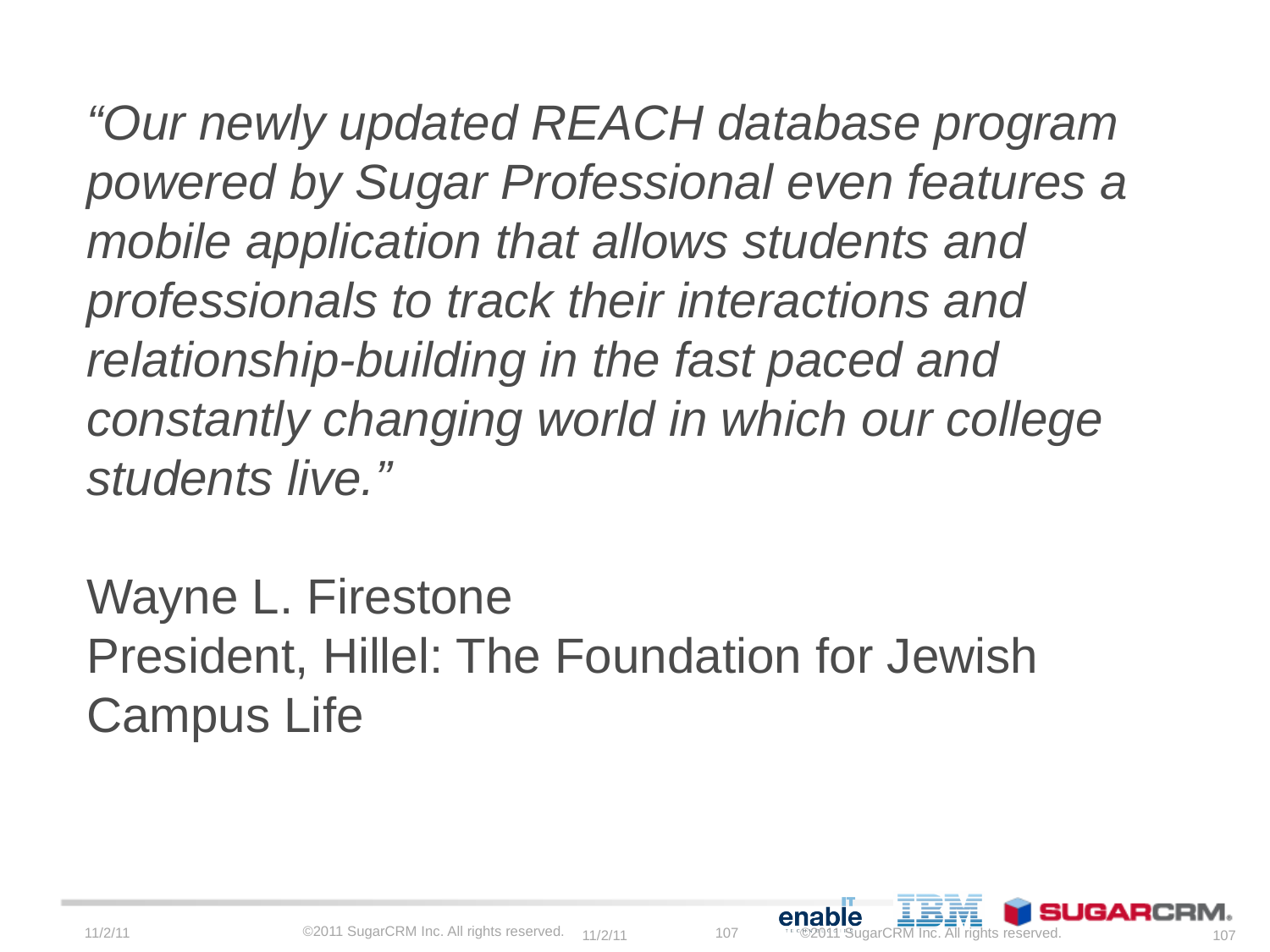

“Our newly updated REACH database program powered by Sugar Professional even features a
mobile application that allows students and professionals to track their interactions and relationship-building in the fast paced and constantly changing world in which our college
students live.”

Wayne L. Firestone
President, Hillel: The Foundation for Jewish Campus Life
©2011 SugarCRM Inc. All rights reserved.
11/2/11
107
©2011 SugarCRM Inc. All rights reserved.
11/2/11
107